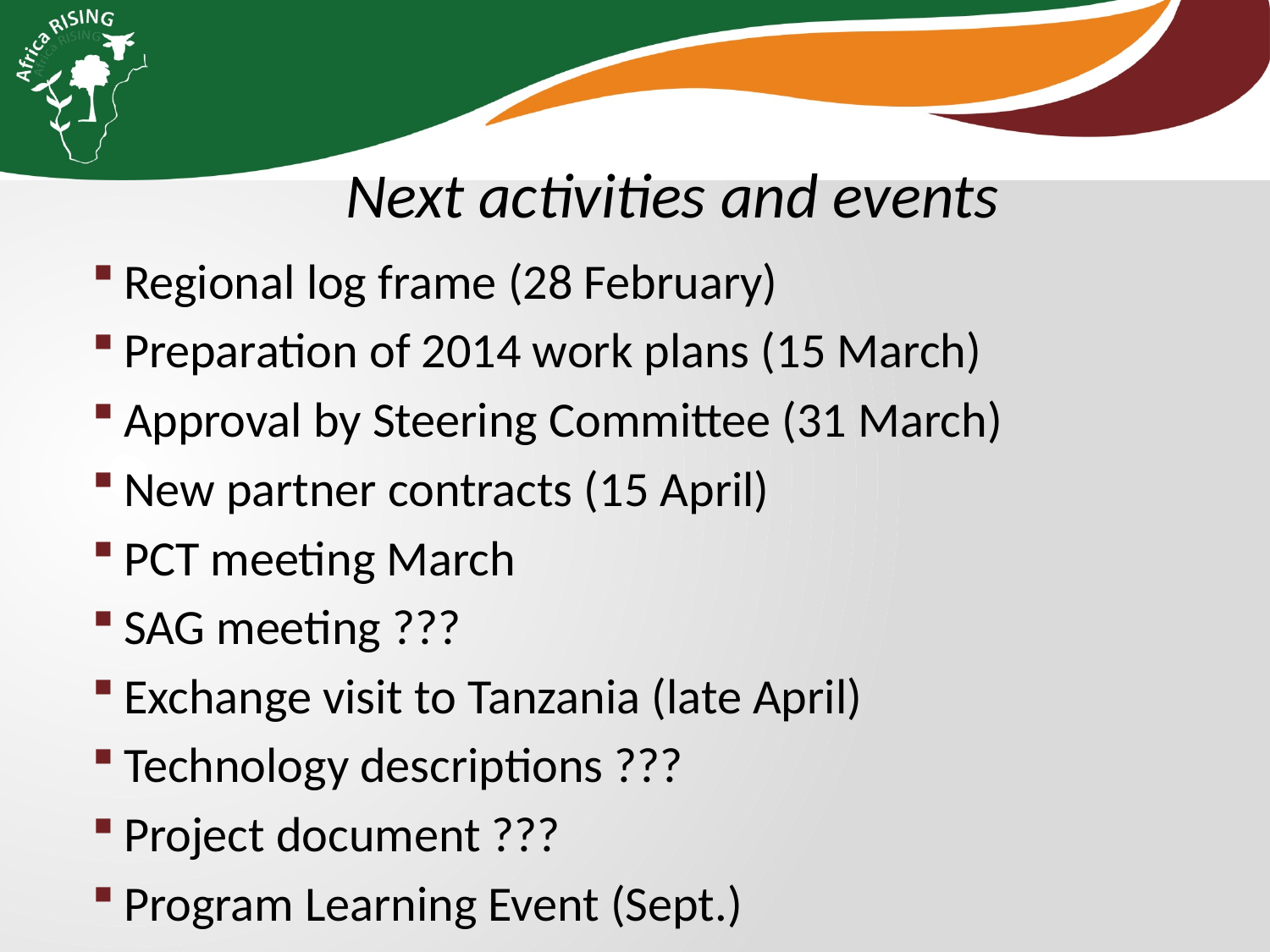

Next activities and events
Regional log frame (28 February)
Preparation of 2014 work plans (15 March)
Approval by Steering Committee (31 March)
New partner contracts (15 April)
PCT meeting March
SAG meeting ???
Exchange visit to Tanzania (late April)
Technology descriptions ???
Project document ???
Program Learning Event (Sept.)